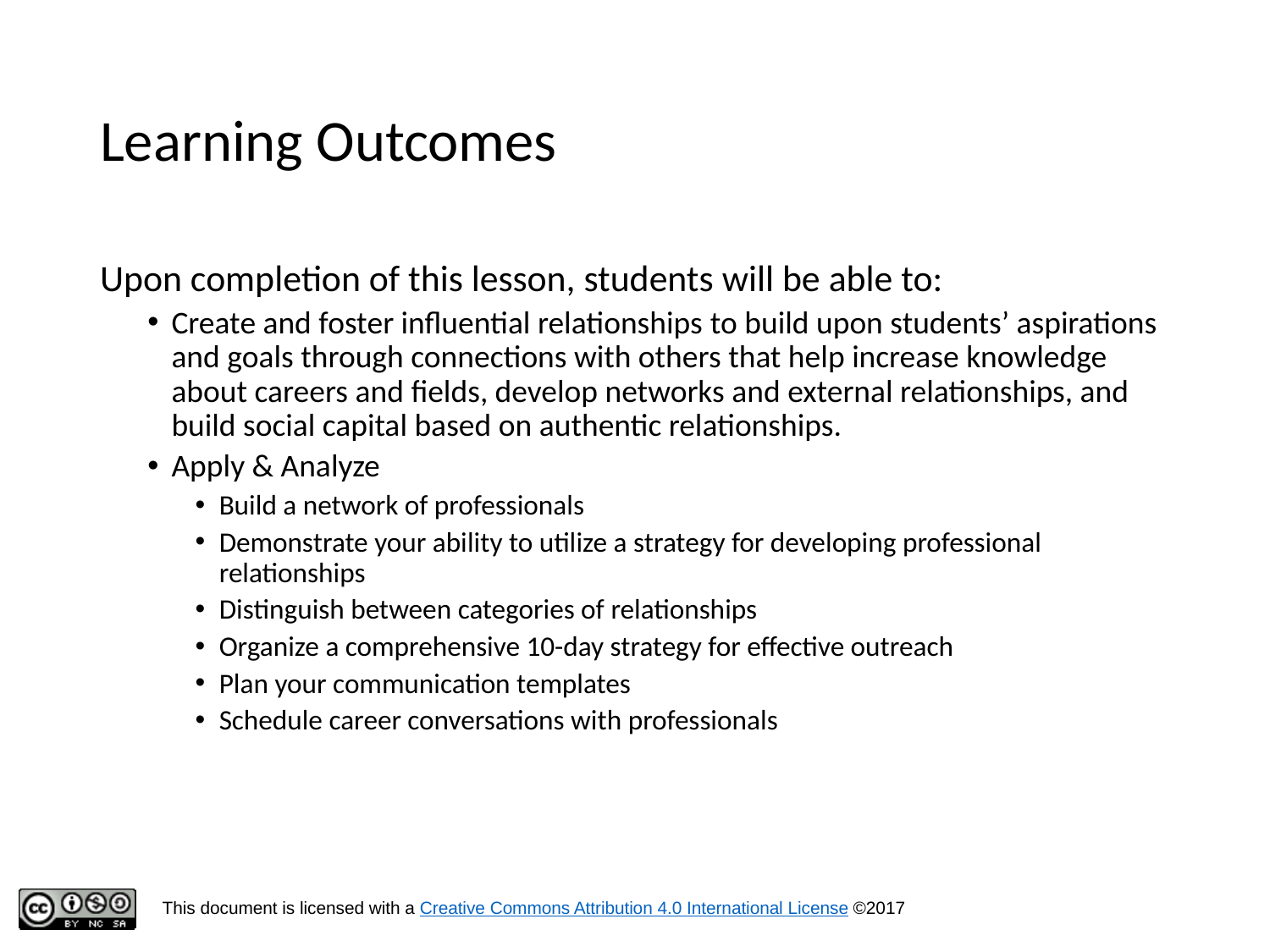

# Learning Outcomes
Upon completion of this lesson, students will be able to:
Create and foster influential relationships to build upon students’ aspirations and goals through connections with others that help increase knowledge about careers and fields, develop networks and external relationships, and build social capital based on authentic relationships.
Apply & Analyze
Build a network of professionals
Demonstrate your ability to utilize a strategy for developing professional relationships
Distinguish between categories of relationships
Organize a comprehensive 10-day strategy for effective outreach
Plan your communication templates
Schedule career conversations with professionals